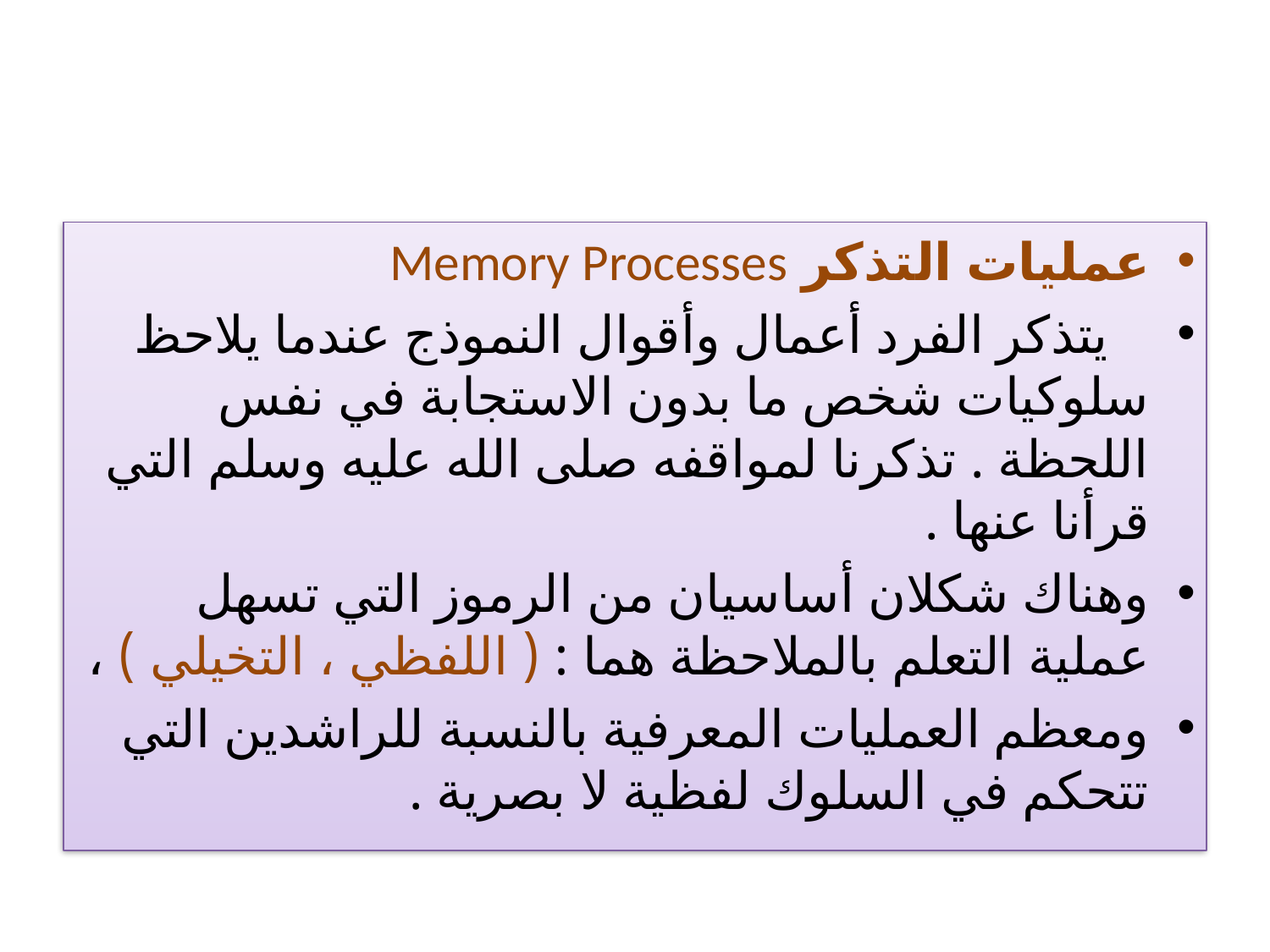

عمليات التذكر Memory Processes
   يتذكر الفرد أعمال وأقوال النموذج عندما يلاحظ سلوكيات شخص ما بدون الاستجابة في نفس اللحظة . تذكرنا لمواقفه صلى الله عليه وسلم التي قرأنا عنها .
وهناك شكلان أساسيان من الرموز التي تسهل عملية التعلم بالملاحظة هما : ( اللفظي ، التخيلي ) ،
ومعظم العمليات المعرفية بالنسبة للراشدين التي تتحكم في السلوك لفظية لا بصرية .